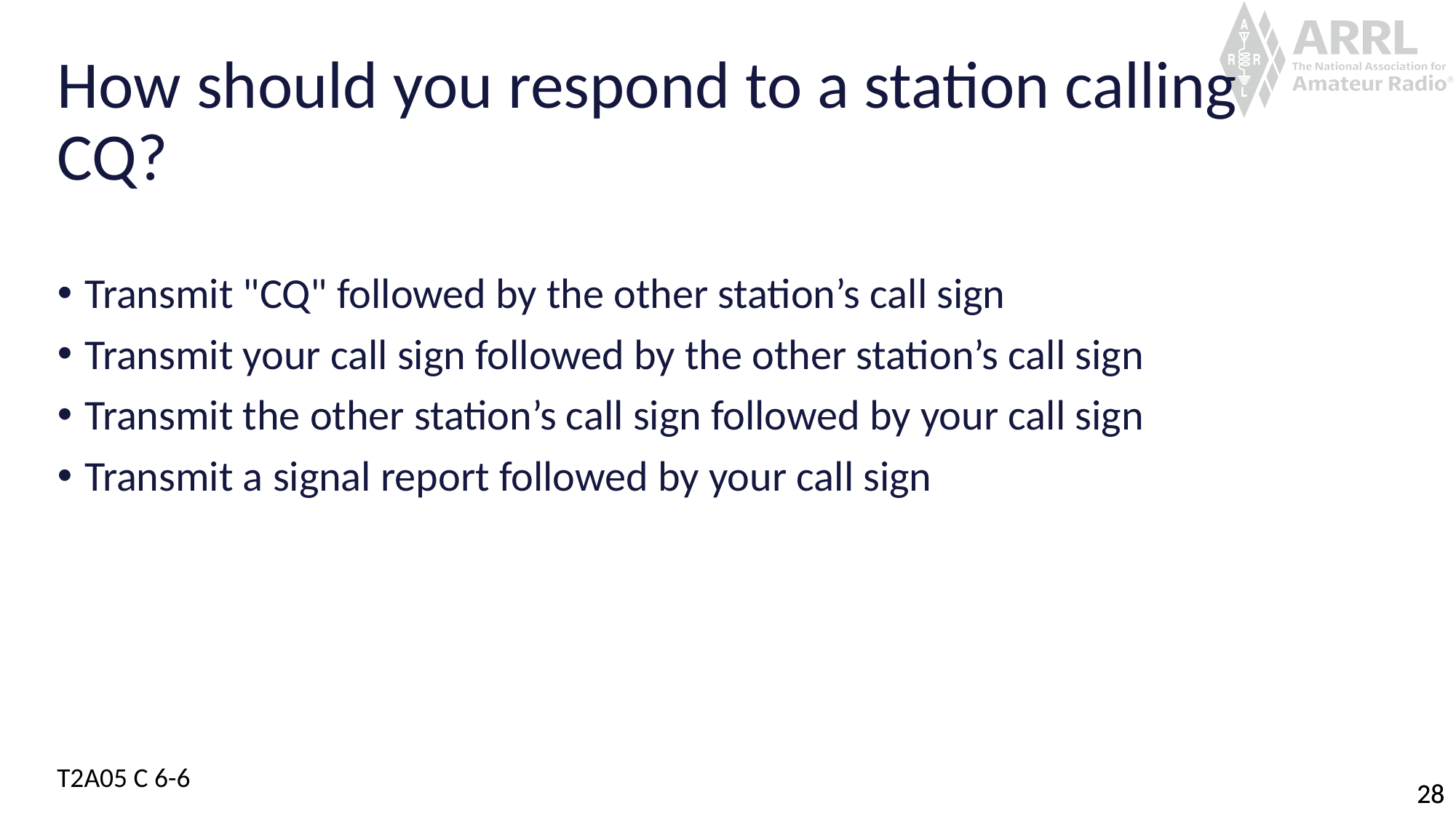

# How should you respond to a station calling CQ?
Transmit "CQ" followed by the other station’s call sign
Transmit your call sign followed by the other station’s call sign
Transmit the other station’s call sign followed by your call sign
Transmit a signal report followed by your call sign
T2A05 C 6-6